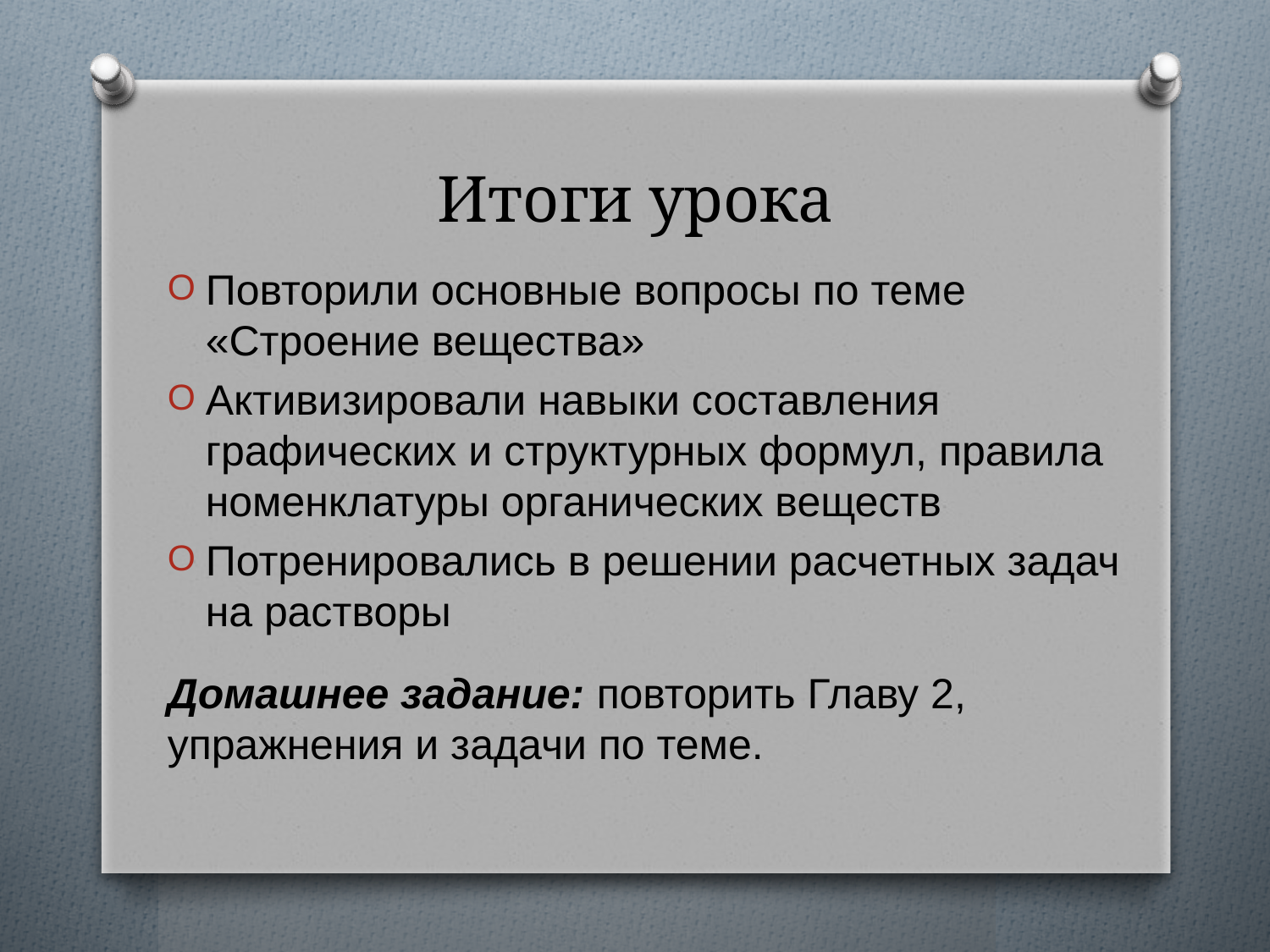

# Итоги урока
Повторили основные вопросы по теме «Строение вещества»
Активизировали навыки составления графических и структурных формул, правила номенклатуры органических веществ
Потренировались в решении расчетных задач на растворы
Домашнее задание: повторить Главу 2, упражнения и задачи по теме.